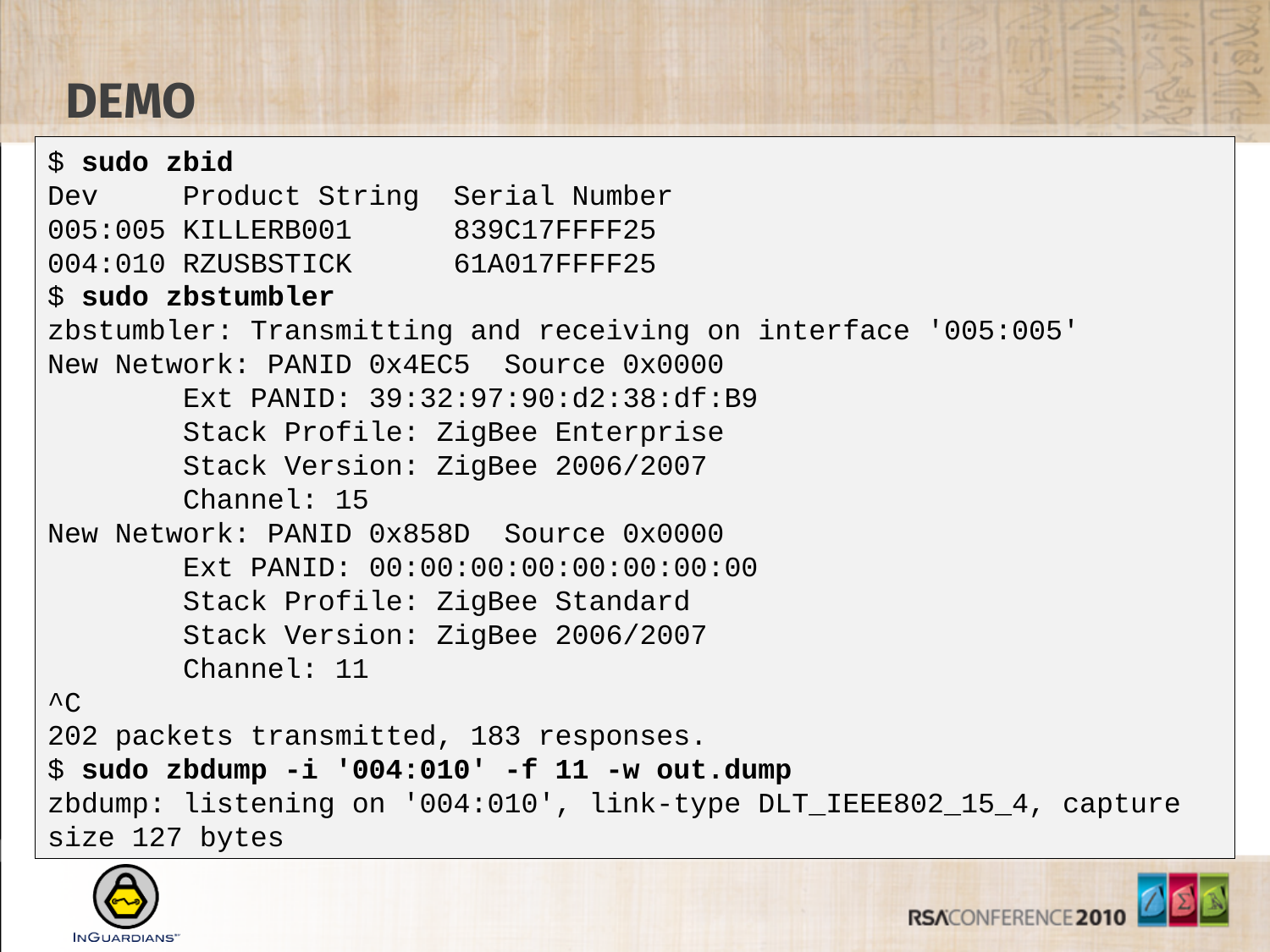

# Demo
$ sudo zbid
Dev     Product String  Serial Number
005:005 KILLERB001      839C17FFFF25
004:010 RZUSBSTICK      61A017FFFF25
$ sudo zbstumbler
zbstumbler: Transmitting and receiving on interface '005:005'
New Network: PANID 0x4EC5  Source 0x0000
        Ext PANID: 39:32:97:90:d2:38:df:B9
        Stack Profile: ZigBee Enterprise
        Stack Version: ZigBee 2006/2007
        Channel: 15
New Network: PANID 0x858D  Source 0x0000
        Ext PANID: 00:00:00:00:00:00:00:00
        Stack Profile: ZigBee Standard
        Stack Version: ZigBee 2006/2007
        Channel: 11
^C
202 packets transmitted, 183 responses.
$ sudo zbdump -i '004:010' -f 11 -w out.dump
zbdump: listening on '004:010', link-type DLT_IEEE802_15_4, capture size 127 bytes